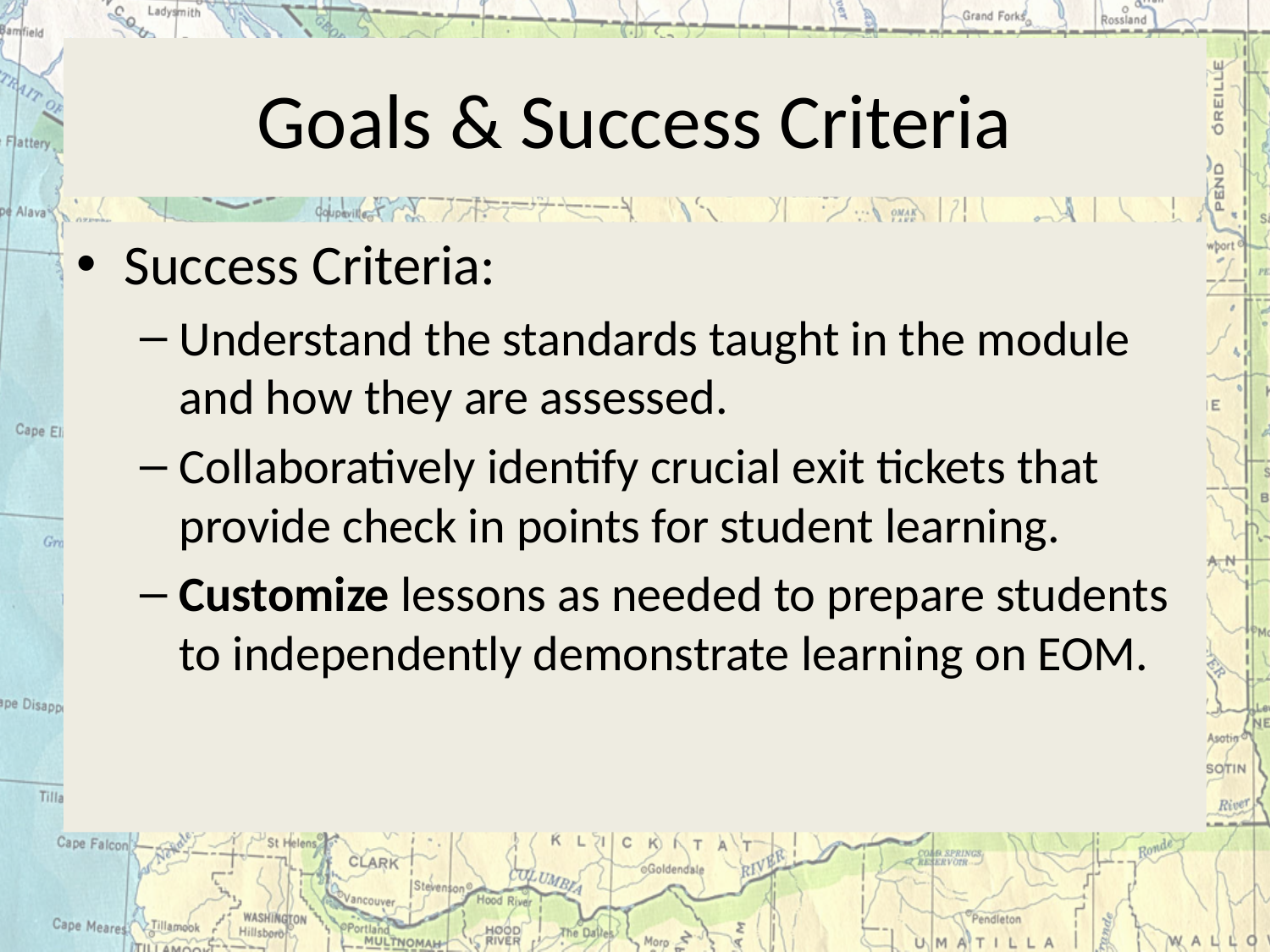

# Goals & Success Criteria
Success Criteria:
Understand the standards taught in the module and how they are assessed.
Collaboratively identify crucial exit tickets that provide check in points for student learning.
Customize lessons as needed to prepare students to independently demonstrate learning on EOM.